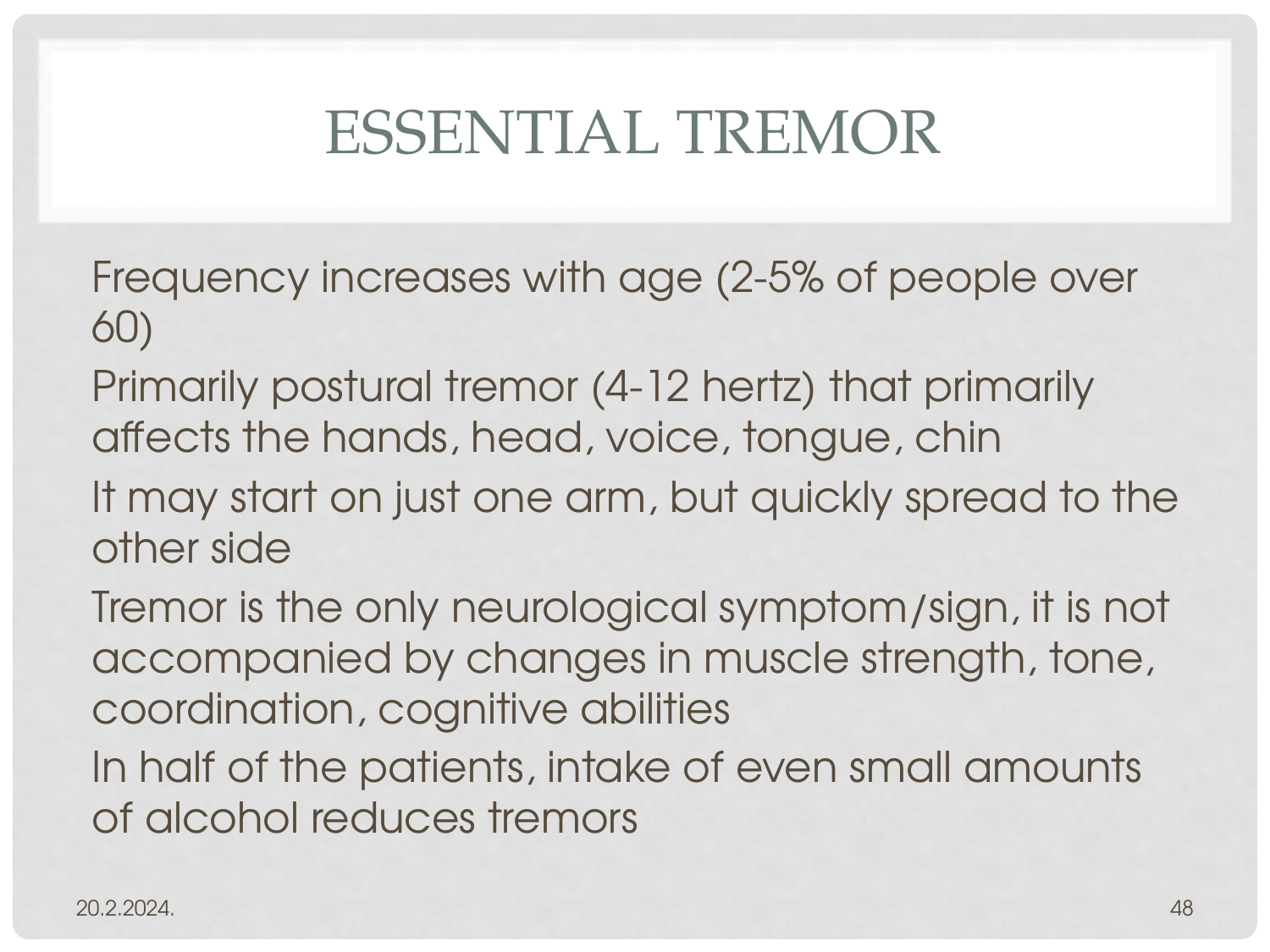

# ESSENTIAL TREMOR
Frequency increases with age (2-5% of people over 60)
Primarily postural tremor (4-12 hertz) that primarily affects the hands, head, voice, tongue, chin
It may start on just one arm, but quickly spread to the other side
Tremor is the only neurological symptom/sign, it is not accompanied by changes in muscle strength, tone, coordination, cognitive abilities
In half of the patients, intake of even small amounts of alcohol reduces tremors
20.2.2024.
48